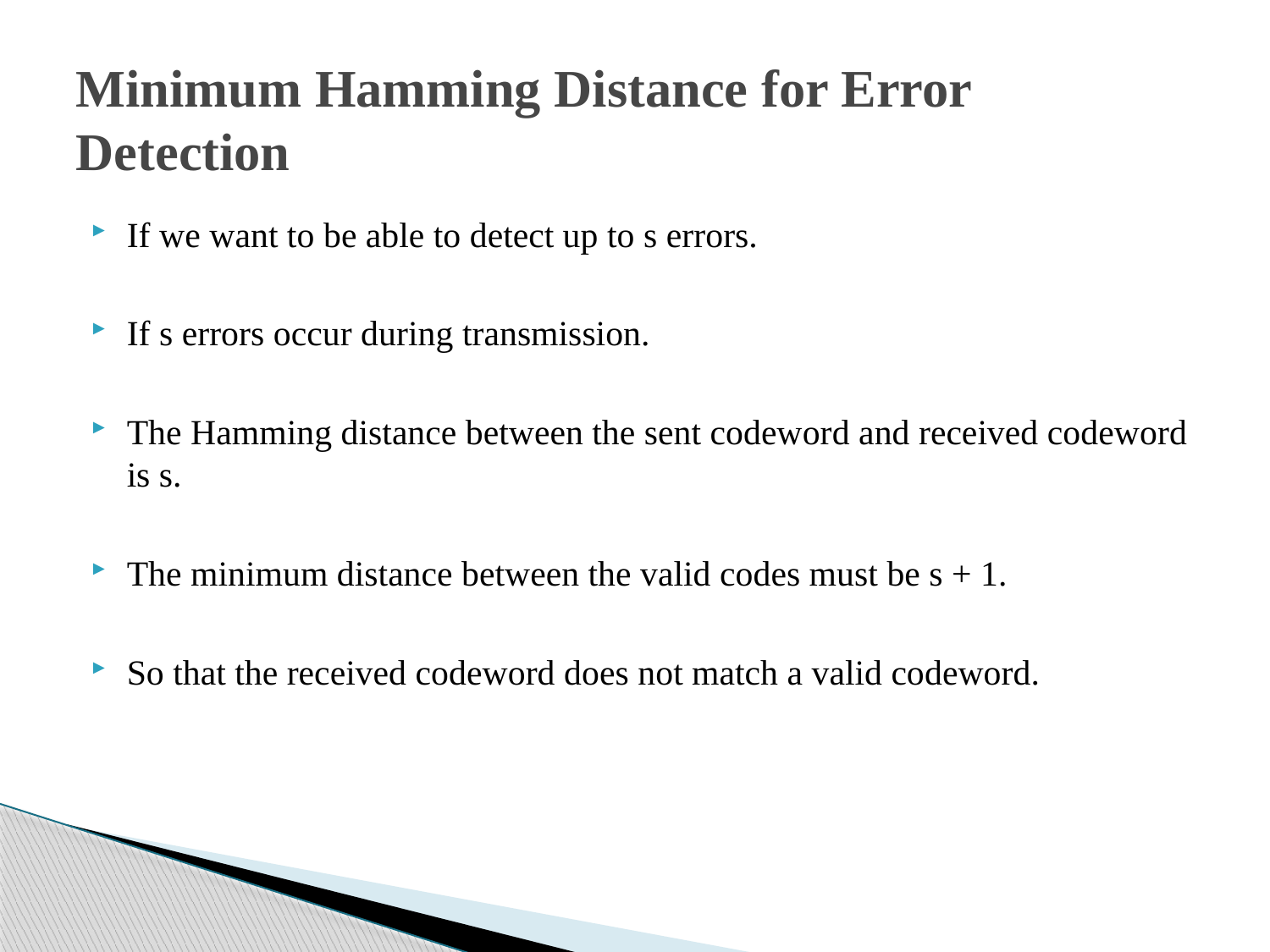

# Minimum Hamming Distance for Error Detection
If we want to be able to detect up to s errors.

If s errors occur during transmission.

The Hamming distance between the sent codeword and received codeword is s.

The minimum distance between the valid codes must be s + 1.

So that the received codeword does not match a valid codeword.